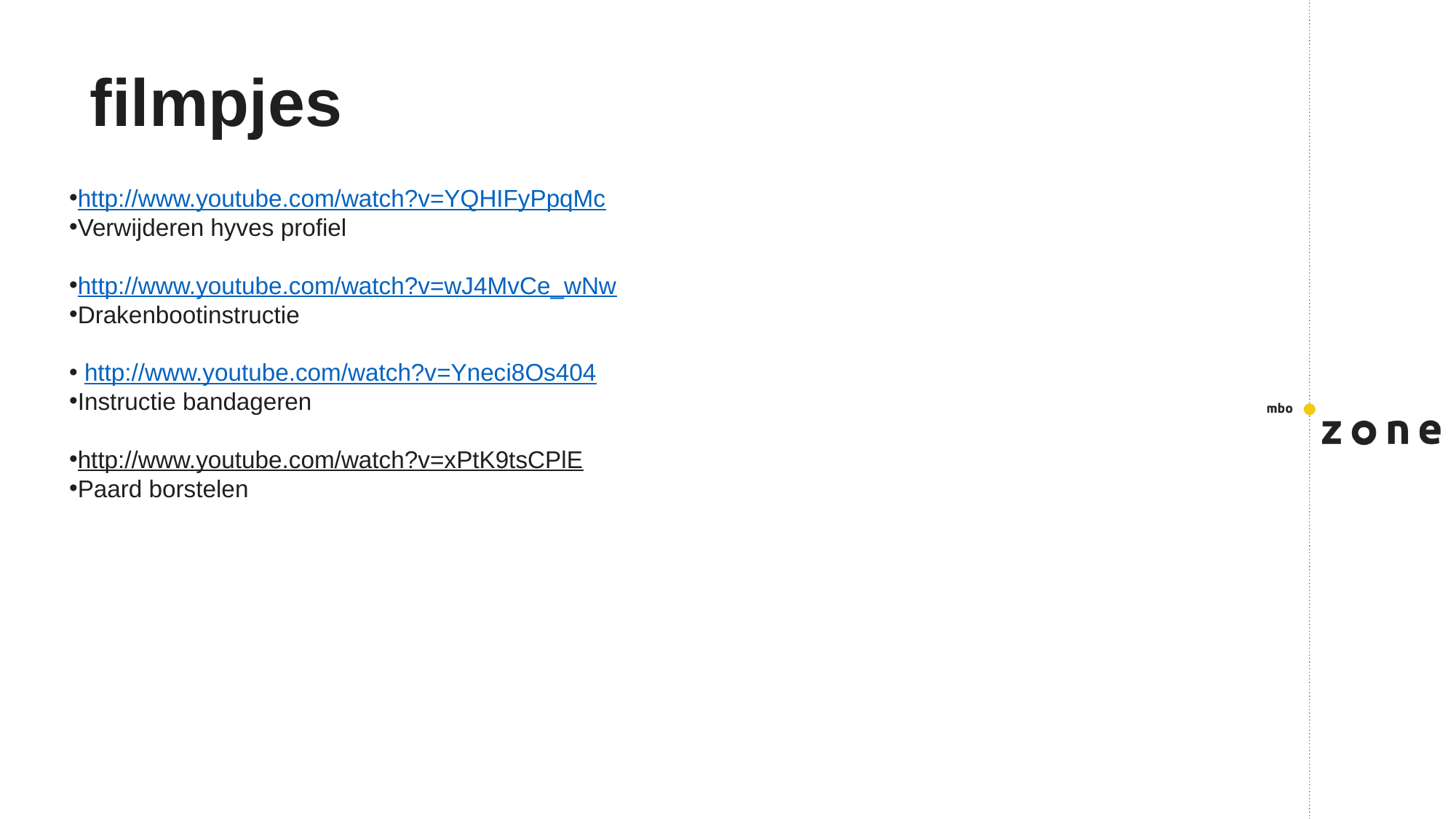

# filmpjes
http://www.youtube.com/watch?v=YQHIFyPpqMc
Verwijderen hyves profiel

http://www.youtube.com/watch?v=wJ4MvCe_wNw
Drakenbootinstructie

 http://www.youtube.com/watch?v=Yneci8Os404
Instructie bandageren

http://www.youtube.com/watch?v=xPtK9tsCPlE
Paard borstelen